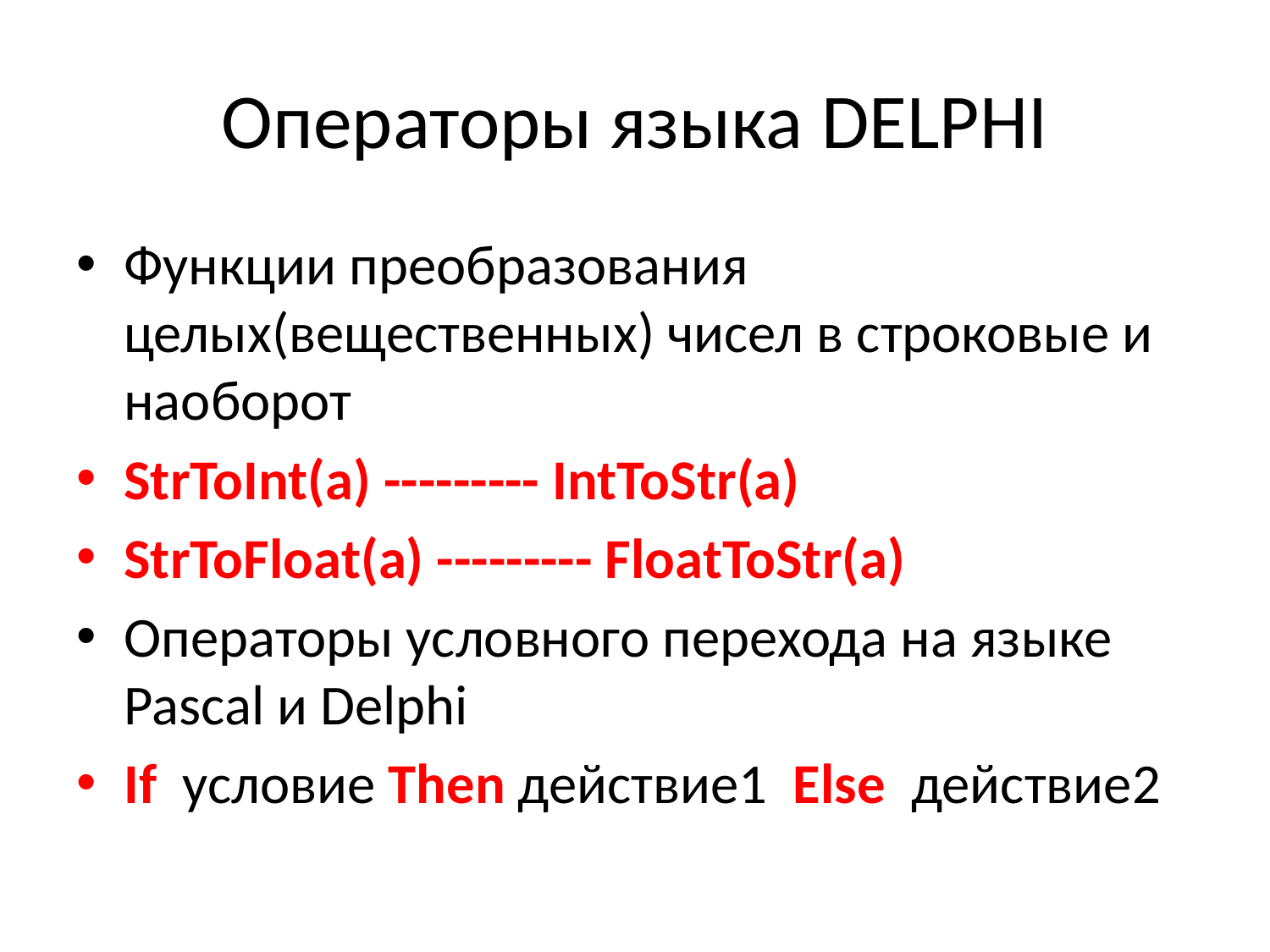

# Операторы языка DELPHI
Функции преобразования целых(вещественных) чисел в строковые и наоборот
StrToInt(a) --------- IntToStr(a)
StrToFloat(a) --------- FloatToStr(a)
Операторы условного перехода на языке Pascal и Delphi
If  условие Then действие1  Else  действие2